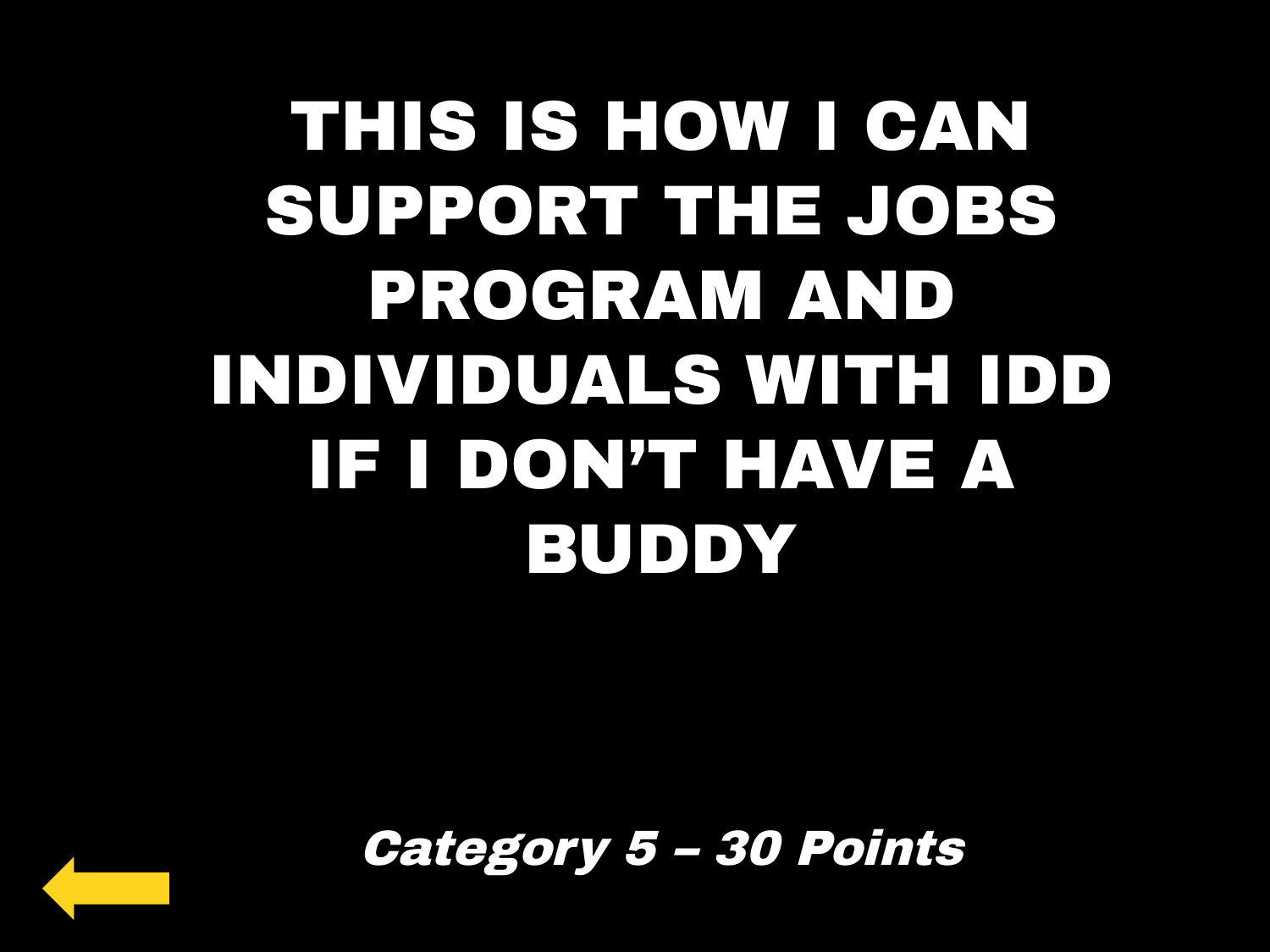

THIS IS HOW I CAN SUPPORT THE JOBS PROGRAM AND INDIVIDUALS WITH IDD IF I DON’T HAVE A BUDDY

Category 5 – 30 Points